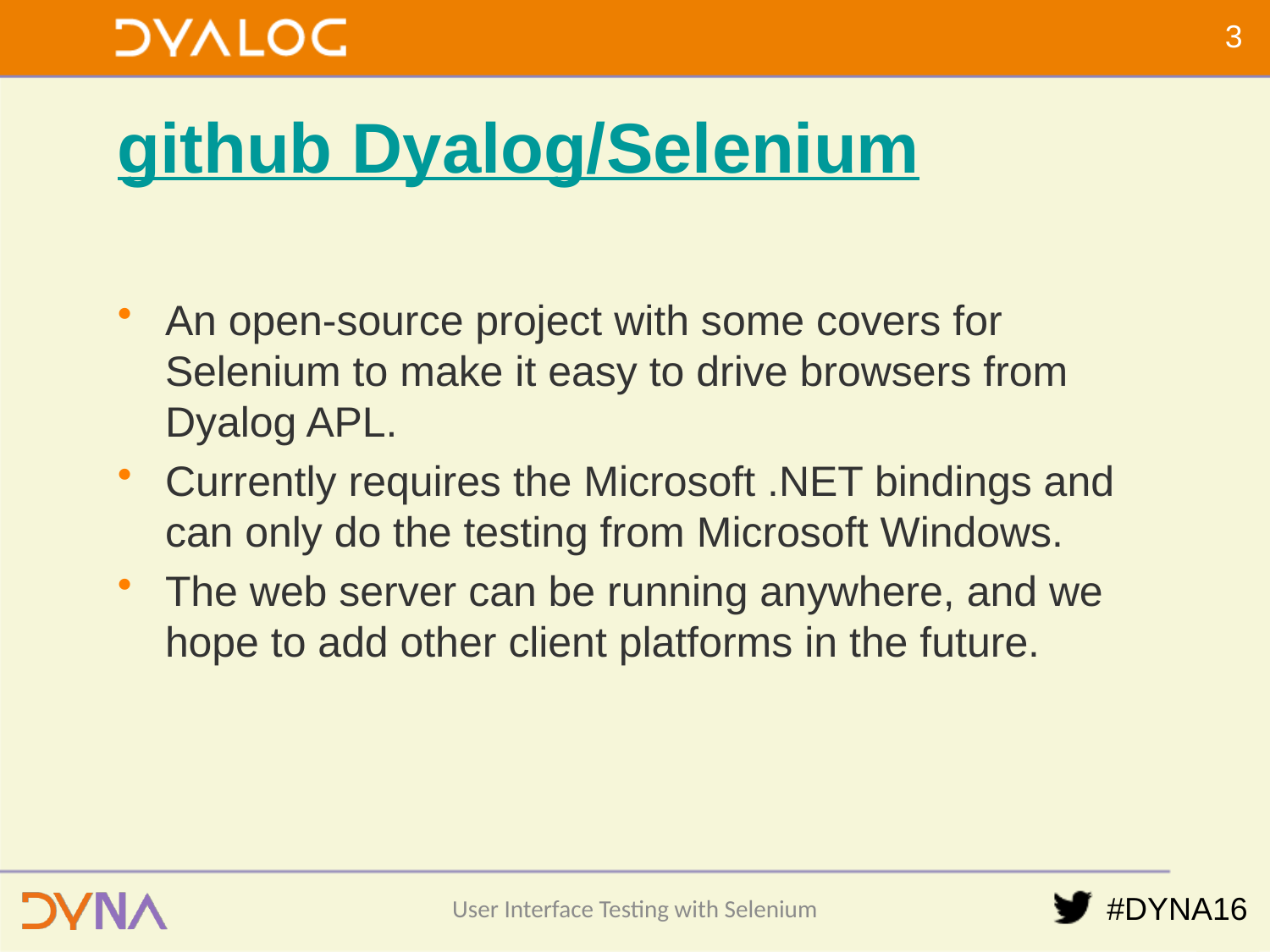

3
# github Dyalog/Selenium

An open-source project with some covers for Selenium to make it easy to drive browsers from Dyalog APL.
Currently requires the Microsoft .NET bindings and can only do the testing from Microsoft Windows.
The web server can be running anywhere, and we hope to add other client platforms in the future.
User Interface Testing with Selenium